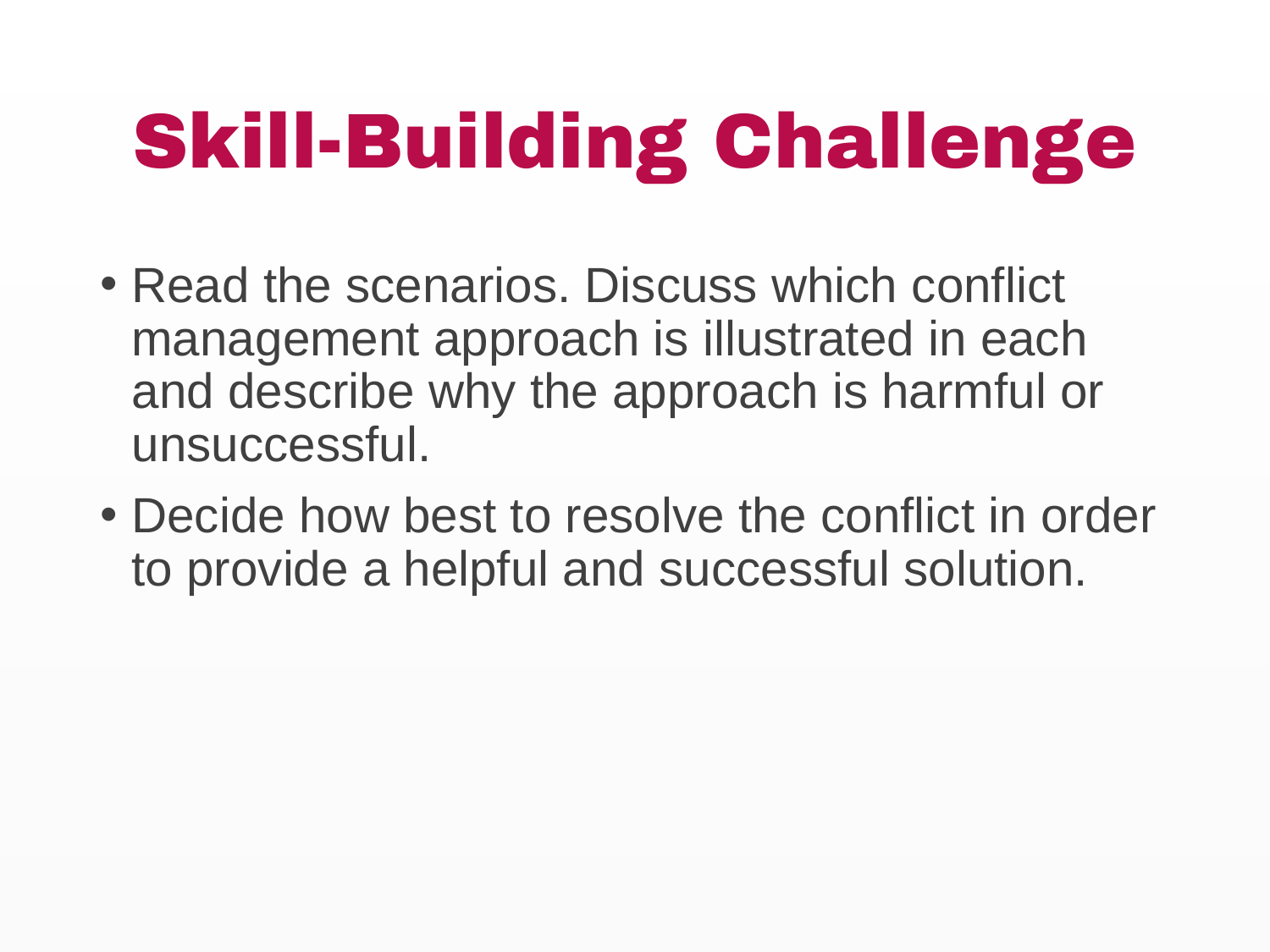

# Skill-Building Challenge
Read the scenarios. Discuss which conflict management approach is illustrated in each and describe why the approach is harmful or unsuccessful.
Decide how best to resolve the conflict in order to provide a helpful and successful solution.